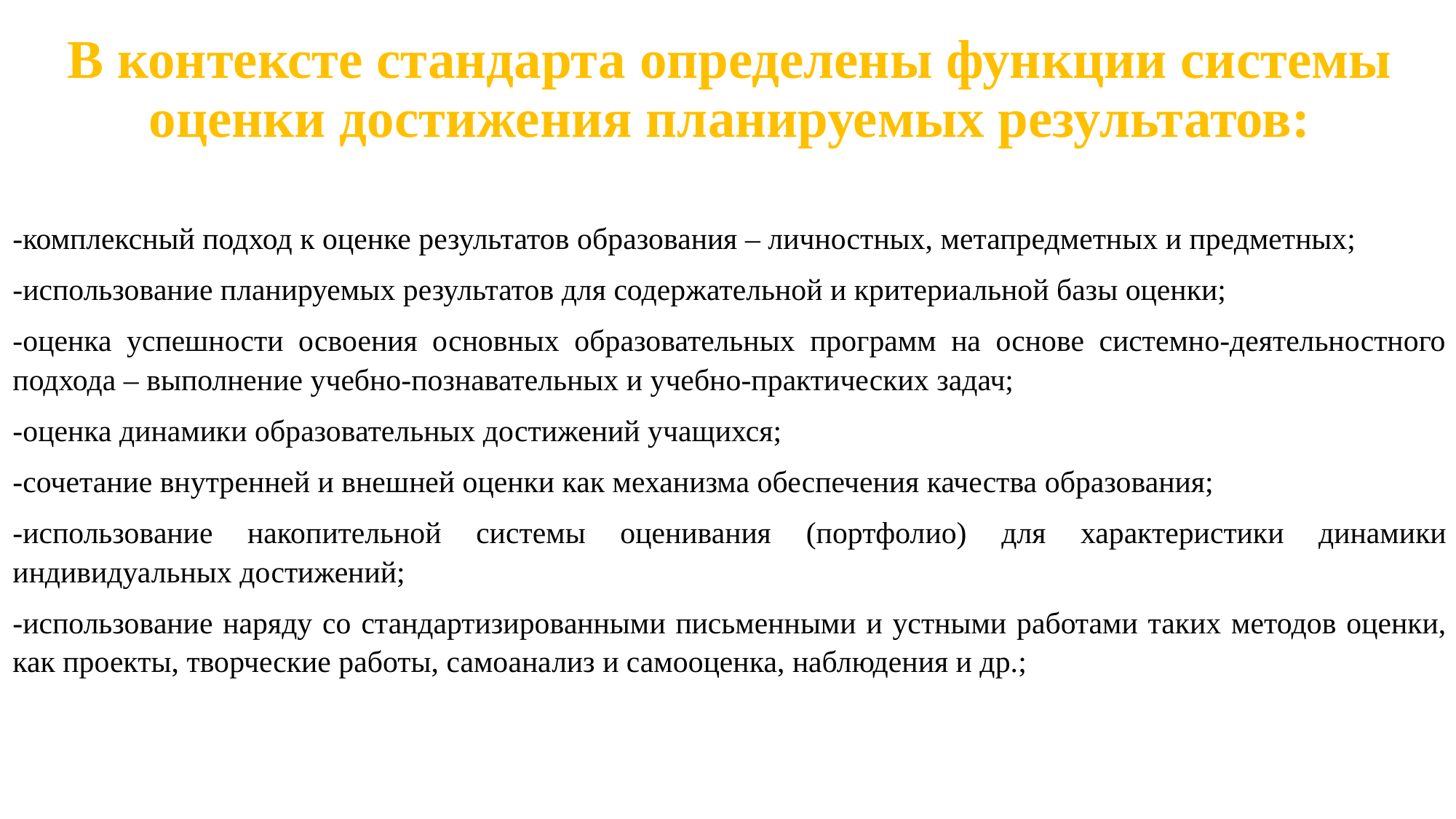

# В контексте стандарта определены функции системы оценки достижения планируемых результатов:
-комплексный подход к оценке результатов образования – личностных, метапредметных и предметных;
-использование планируемых результатов для содержательной и критериальной базы оценки;
-оценка успешности освоения основных образовательных программ на основе системно-деятельностного подхода – выполнение учебно-познавательных и учебно-практических задач;
-оценка динамики образовательных достижений учащихся;
-сочетание внутренней и внешней оценки как механизма обеспечения качества образования;
-использование накопительной системы оценивания (портфолио) для характеристики динамики индивидуальных достижений;
-использование наряду со стандартизированными письменными и устными работами таких методов оценки, как проекты, творческие работы, самоанализ и самооценка, наблюдения и др.;